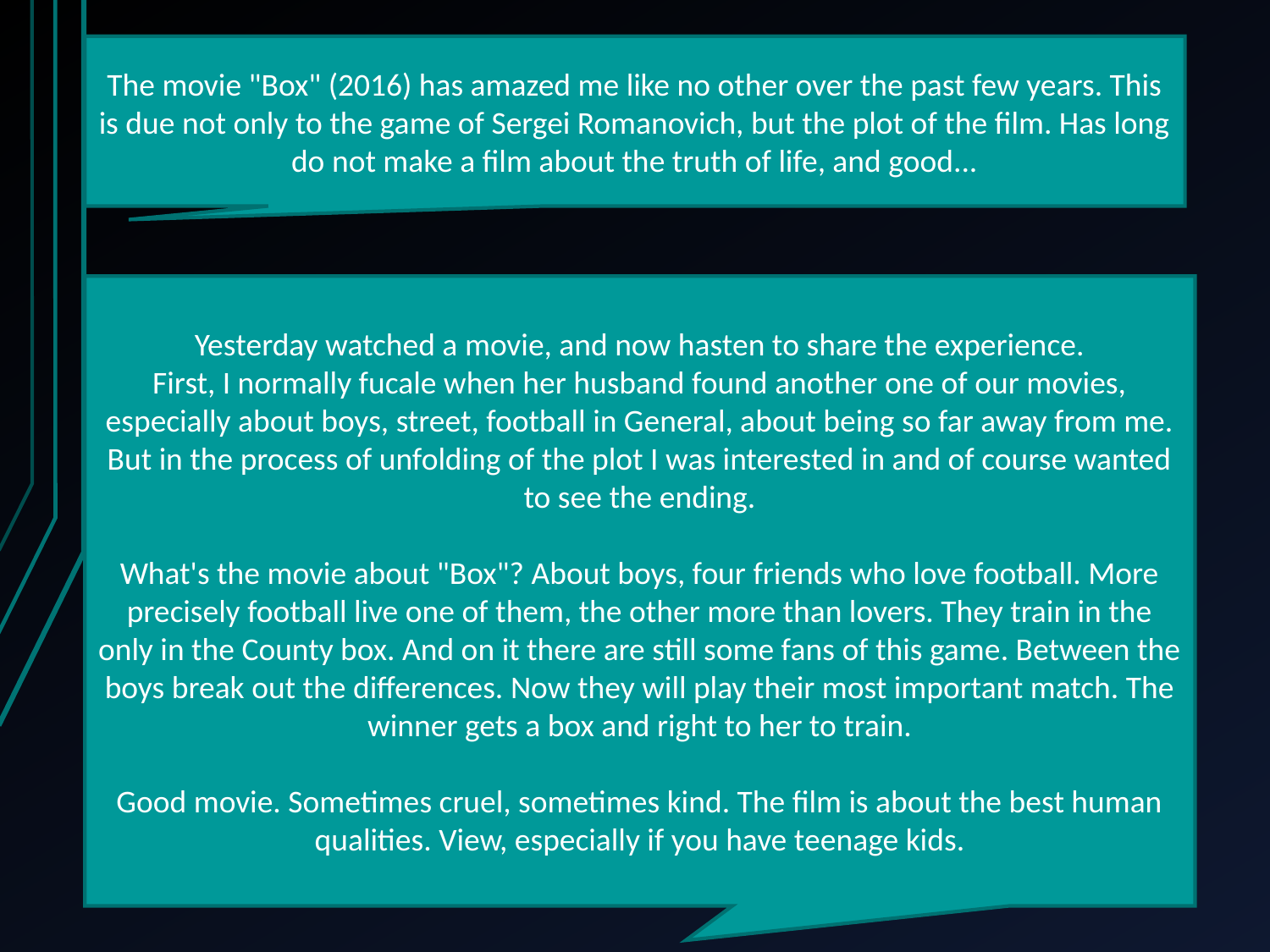

The movie "Box" (2016) has amazed me like no other over the past few years. This is due not only to the game of Sergei Romanovich, but the plot of the film. Has long do not make a film about the truth of life, and good...
Yesterday watched a movie, and now hasten to share the experience.
First, I normally fucale when her husband found another one of our movies, especially about boys, street, football in General, about being so far away from me. But in the process of unfolding of the plot I was interested in and of course wanted to see the ending.
What's the movie about "Box"? About boys, four friends who love football. More precisely football live one of them, the other more than lovers. They train in the only in the County box. And on it there are still some fans of this game. Between the boys break out the differences. Now they will play their most important match. The winner gets a box and right to her to train.
Good movie. Sometimes cruel, sometimes kind. The film is about the best human qualities. View, especially if you have teenage kids.